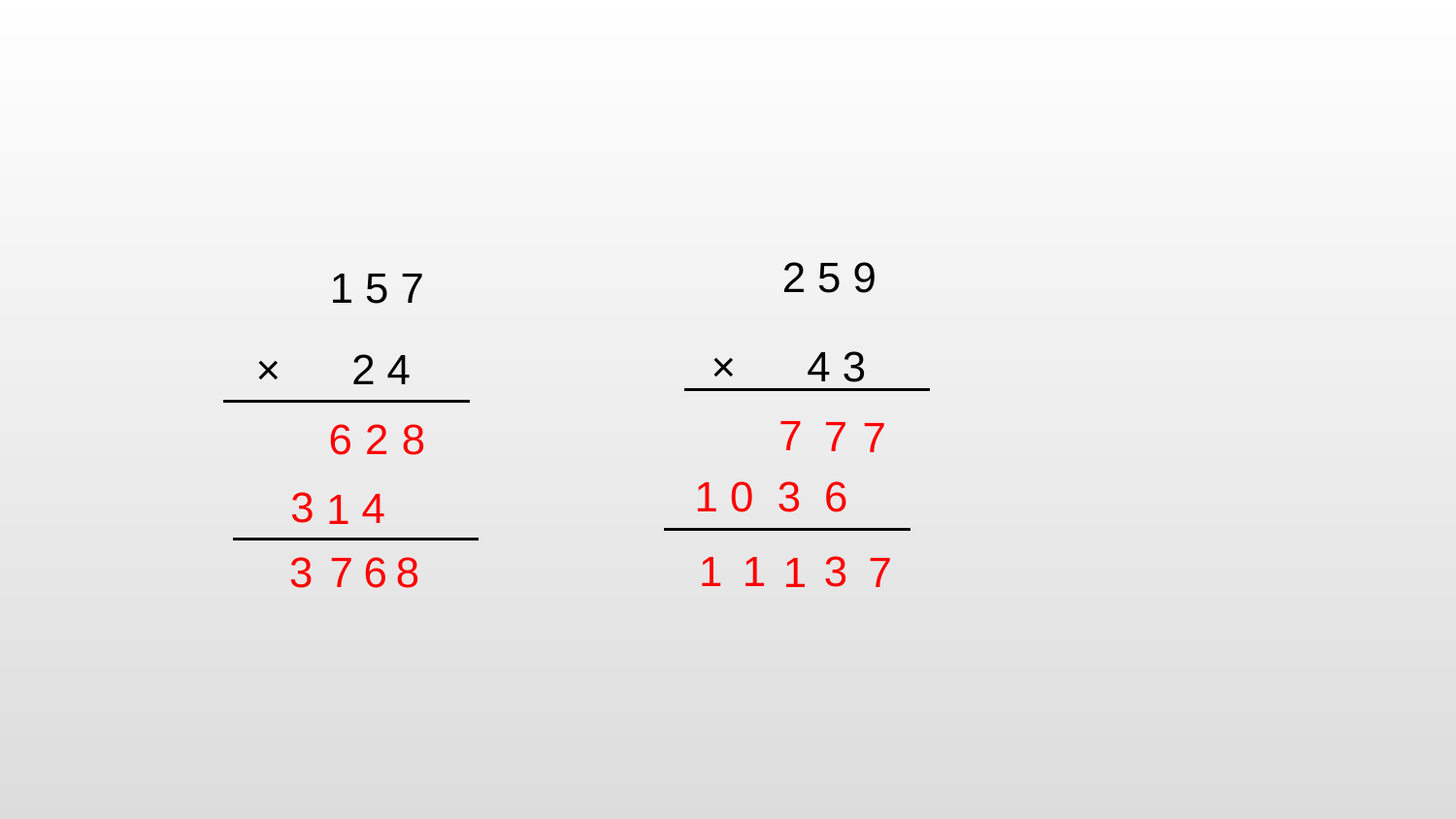

2 5 9
1 5 7
×      4 3
×      2 4
7
7
7
2
6
8
3
6
1 0
3
4
1
1
1
3
1
3
7
6
8
7